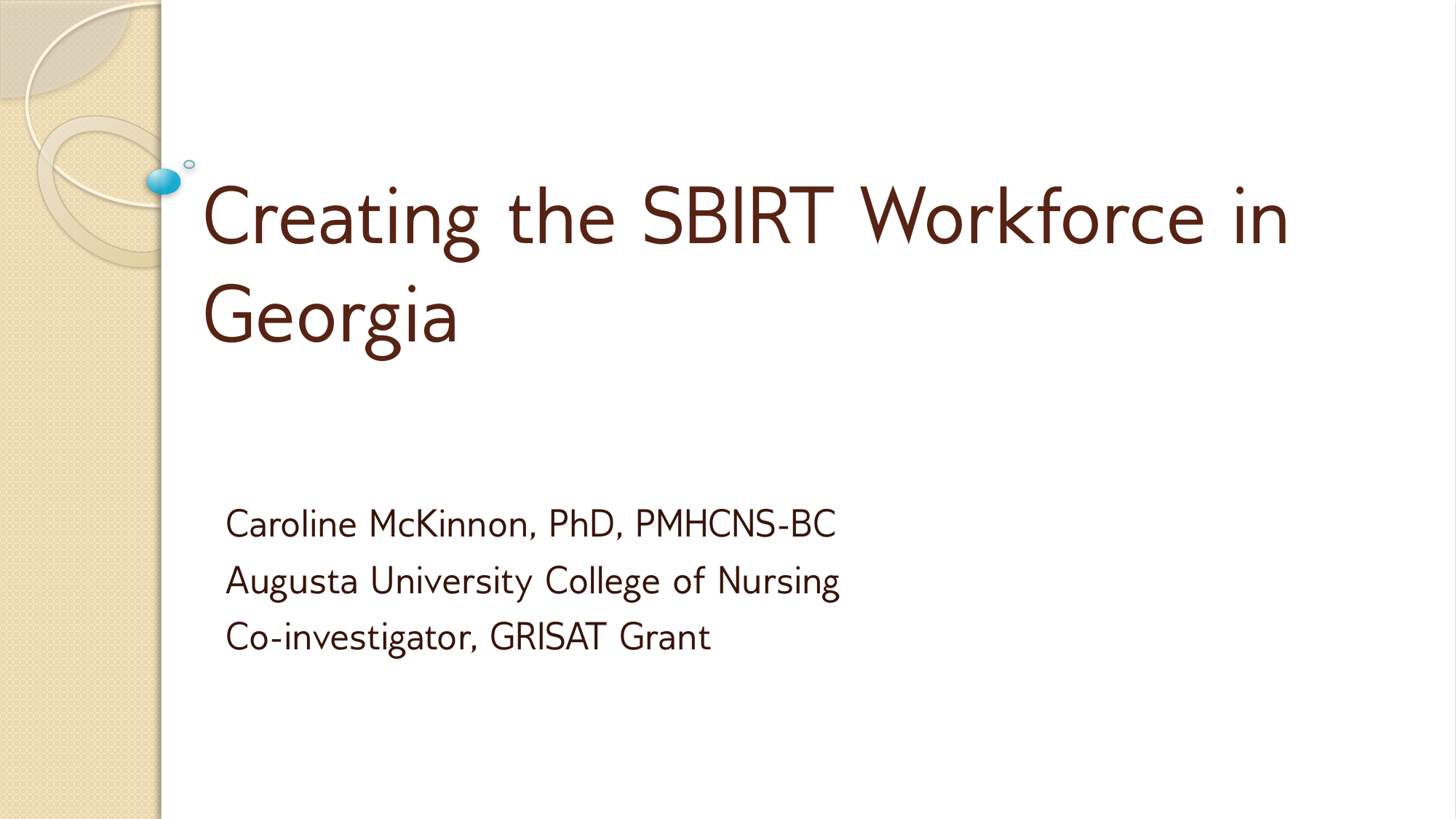

# Creating the SBIRT Workforce in Georgia
Caroline McKinnon, PhD, PMHCNS-BC
Augusta University College of Nursing
Co-investigator, GRISAT Grant